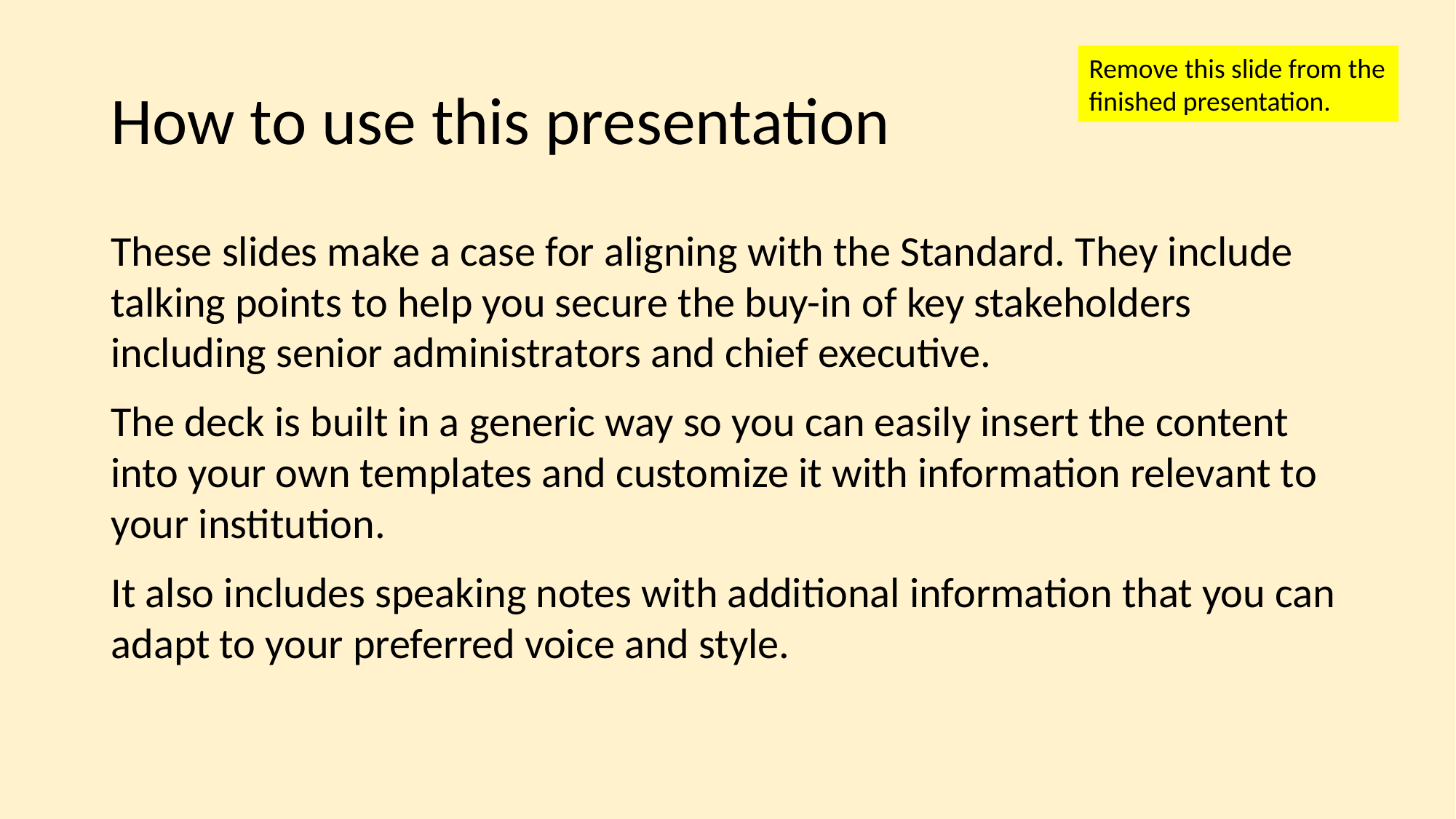

# How to use this presentation
Remove this slide from the finished presentation.
These slides make a case for aligning with the Standard. They include talking points to help you secure the buy-in of key stakeholders including senior administrators and chief executive.
The deck is built in a generic way so you can easily insert the content into your own templates and customize it with information relevant to your institution.
It also includes speaking notes with additional information that you can adapt to your preferred voice and style.